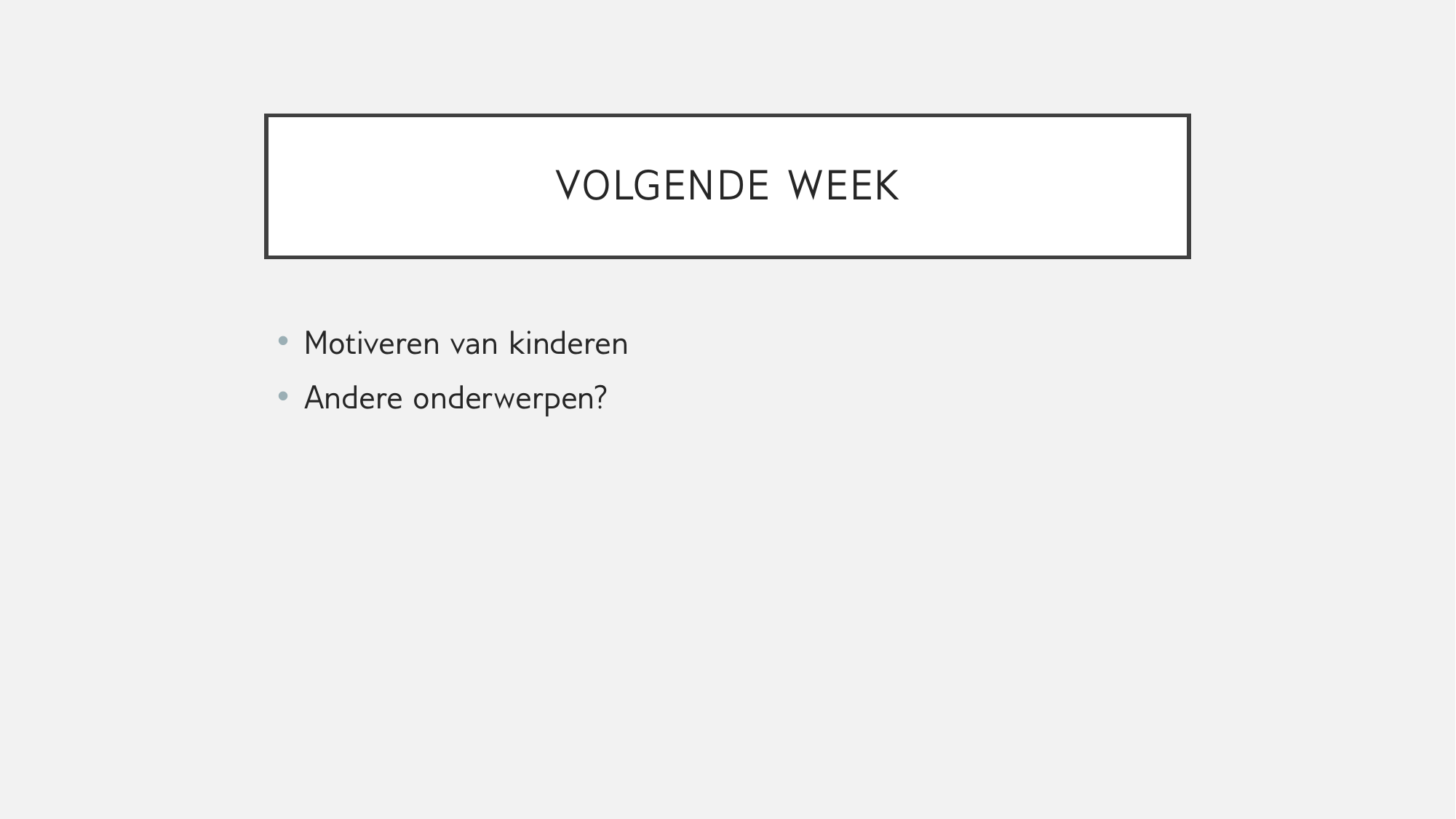

# Volgende week
Motiveren van kinderen
Andere onderwerpen?